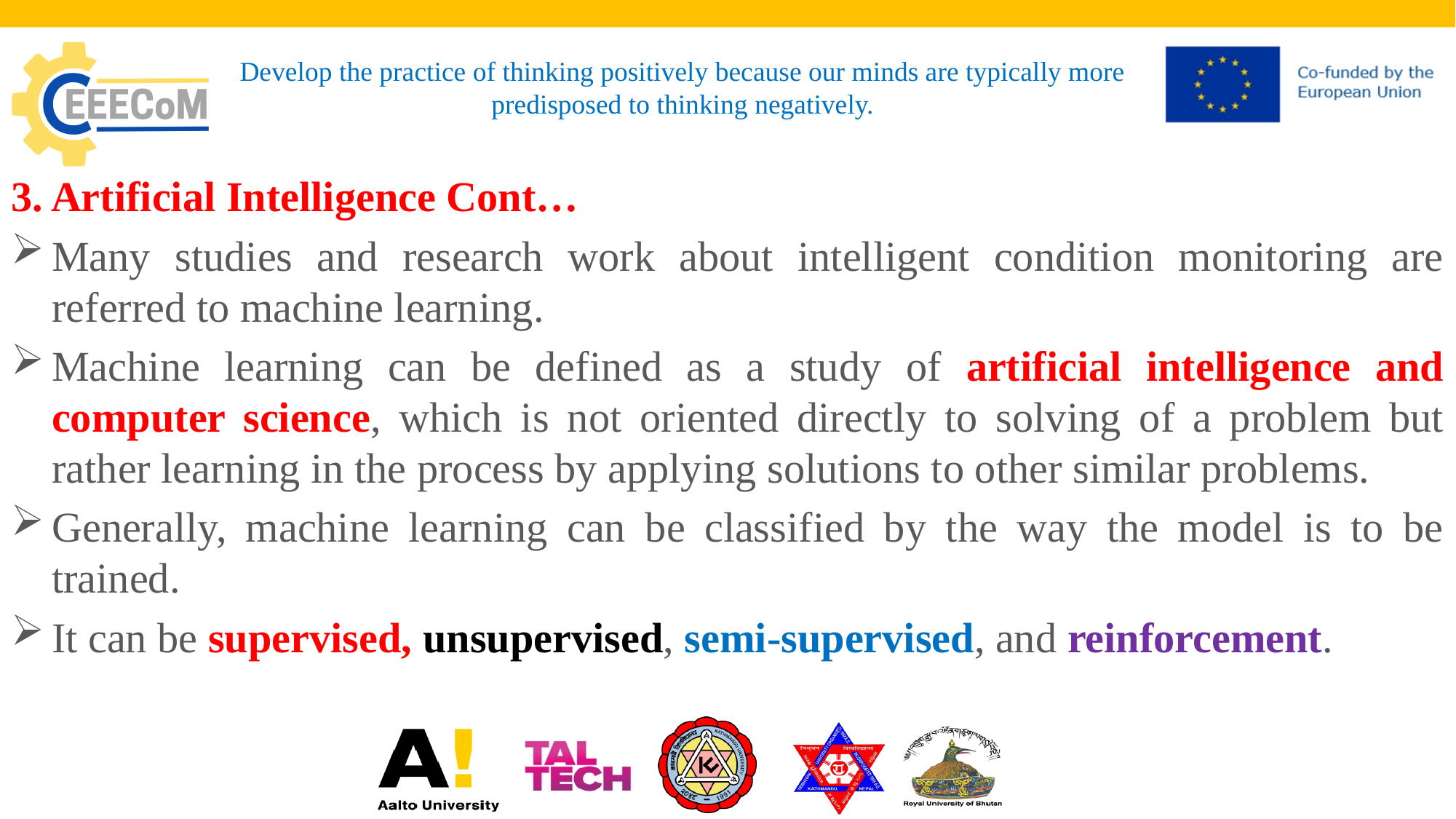

# Develop the practice of thinking positively because our minds are typically more predisposed to thinking negatively.
3. Artificial Intelligence Cont…
Many studies and research work about intelligent condition monitoring are referred to machine learning.
Machine learning can be defined as a study of artificial intelligence and computer science, which is not oriented directly to solving of a problem but rather learning in the process by applying solutions to other similar problems.
Generally, machine learning can be classified by the way the model is to be trained.
It can be supervised, unsupervised, semi-supervised, and reinforcement.